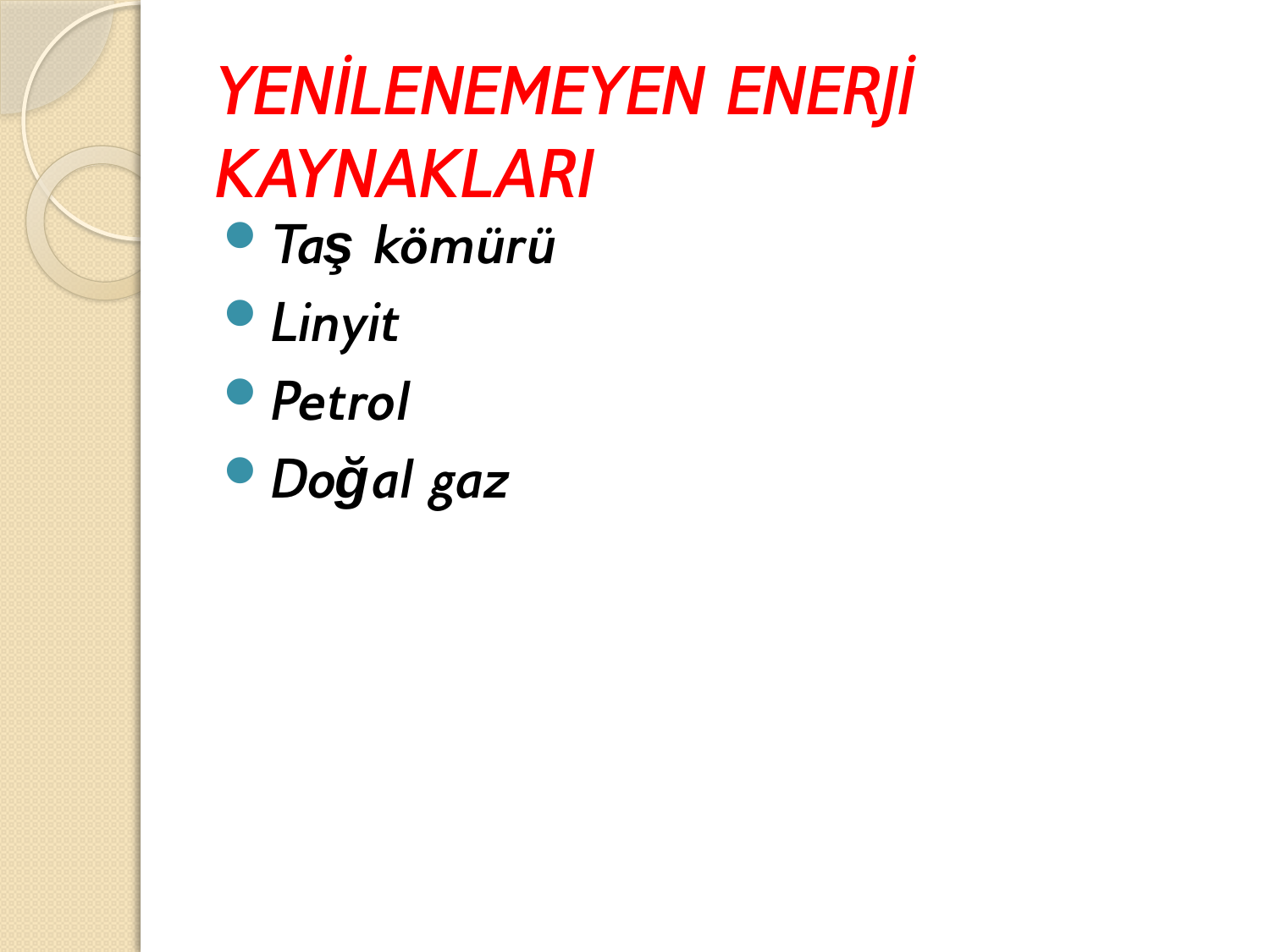

# YENİLENEMEYEN ENERJİ KAYNAKLARI
Taş kömürü
Linyit
Petrol
Doğal gaz